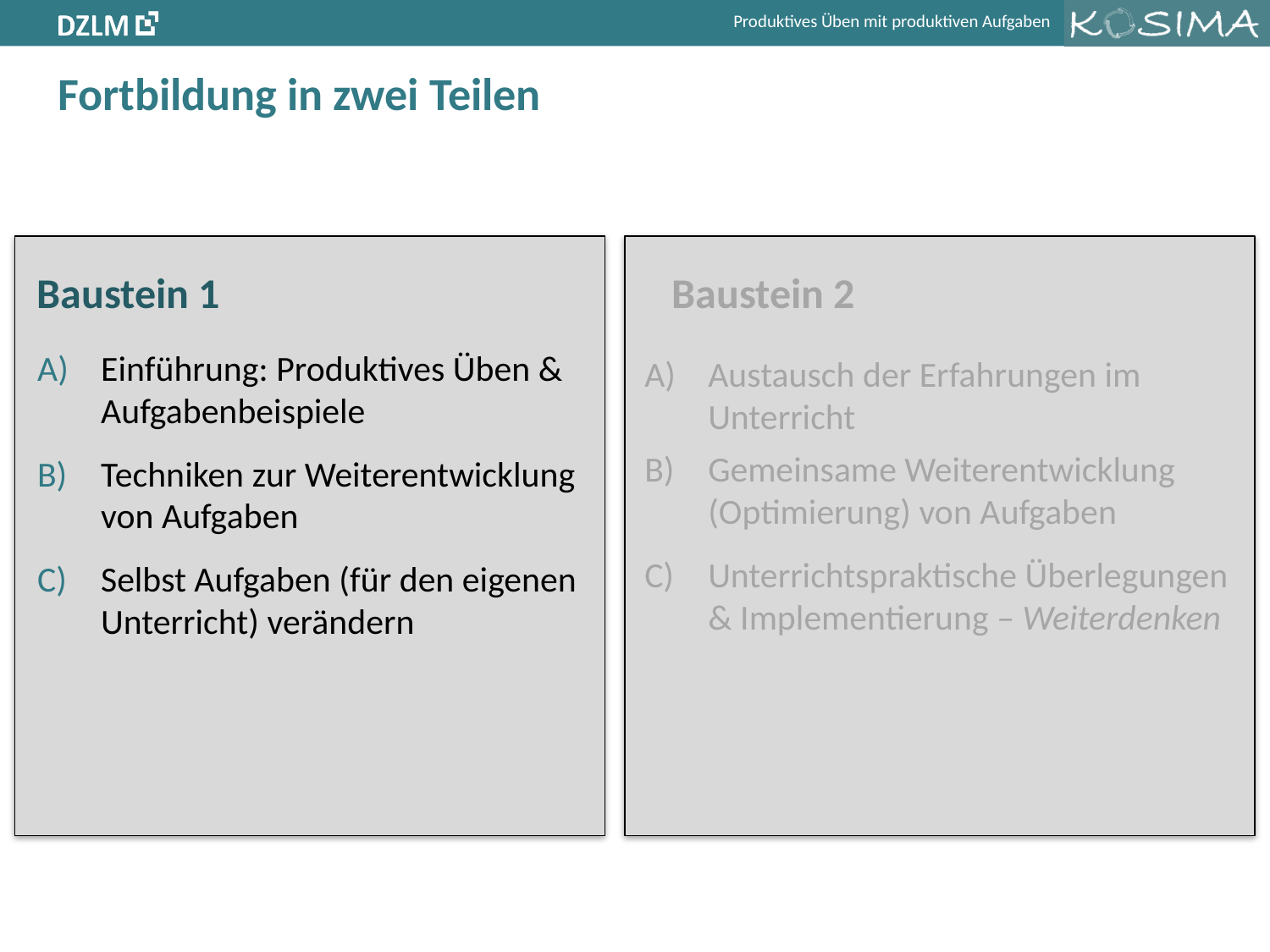

# Fortbildung in zwei Teilen

 Baustein 1 				 Baustein 2
Austausch der Erfahrungen im Unterricht
Gemeinsame Weiterentwicklung (Optimierung) von Aufgaben
Unterrichtspraktische Überlegungen & Implementierung – Weiterdenken

Einführung: Produktives Üben & Aufgabenbeispiele
Techniken zur Weiterentwicklung von Aufgaben
Selbst Aufgaben (für den eigenen Unterricht) verändern